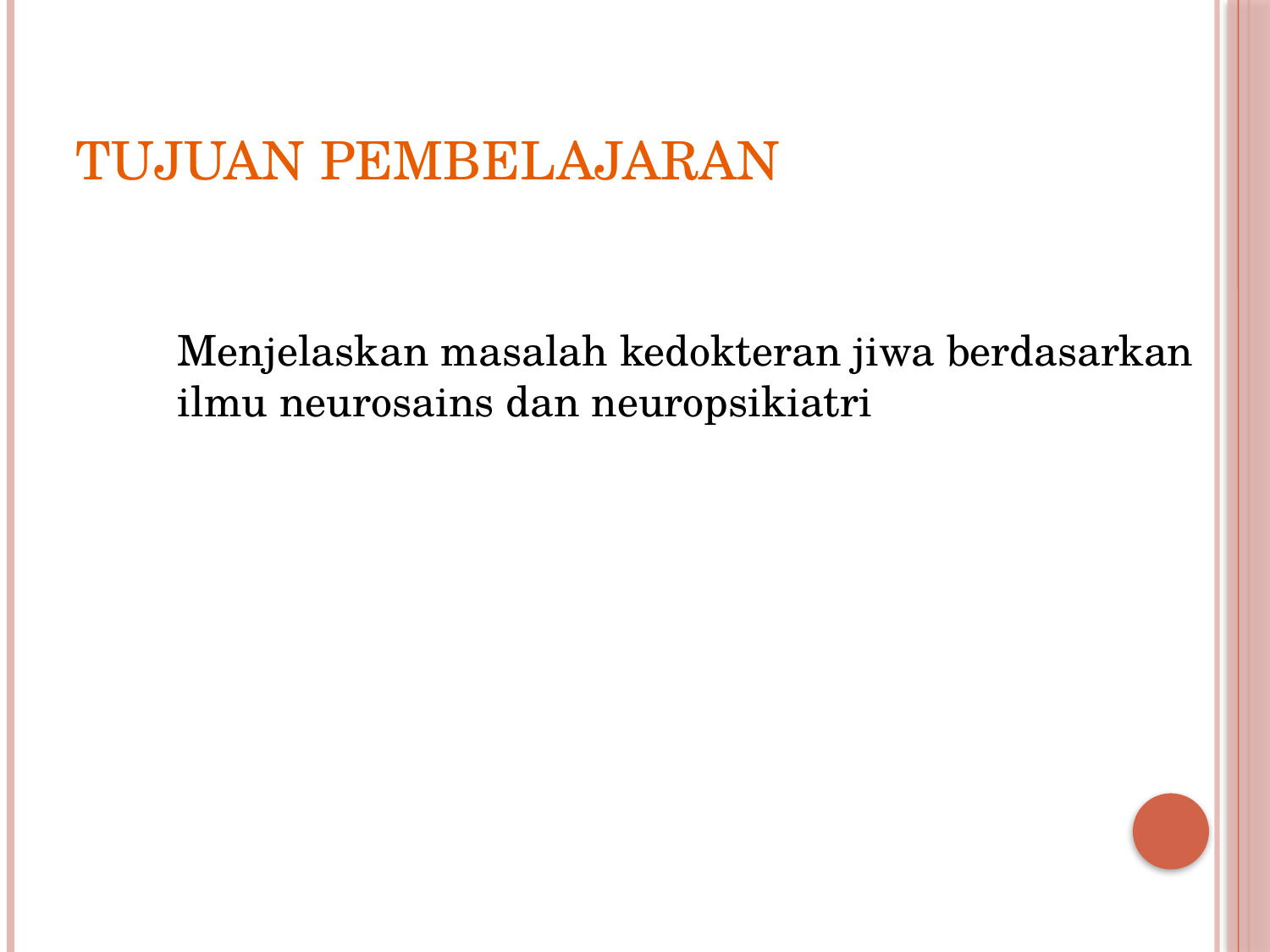

# Tujuan Pembelajaran
	Menjelaskan masalah kedokteran jiwa berdasarkan ilmu neurosains dan neuropsikiatri